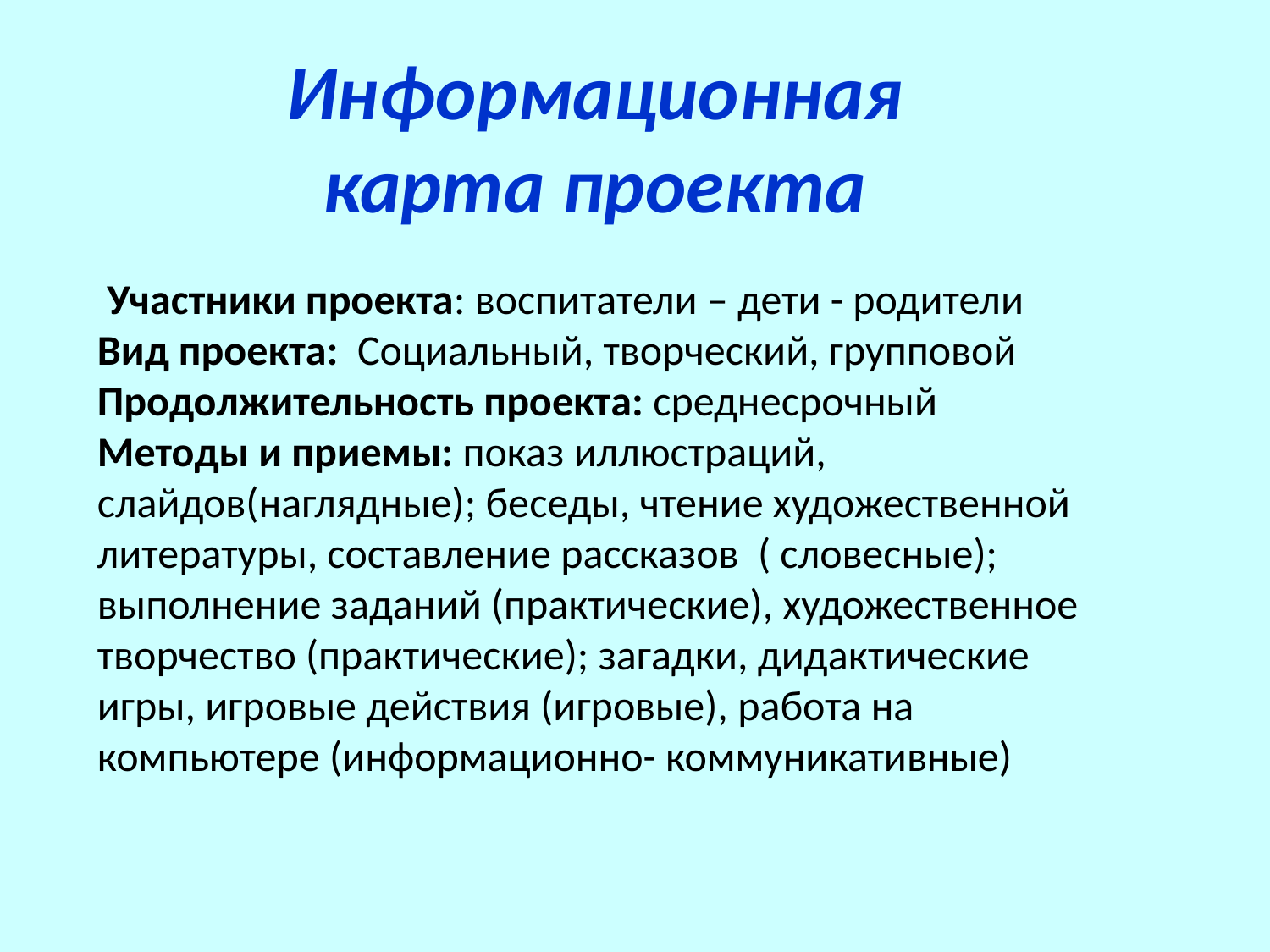

Информационная карта проекта

 Участники проекта: воспитатели – дети - родители
Вид проекта:  Социальный, творческий, групповой
Продолжительность проекта: среднесрочный
Методы и приемы: показ иллюстраций, слайдов(наглядные); беседы, чтение художественной литературы, составление рассказов  ( словесные); выполнение заданий (практические), художественное творчество (практические); загадки, дидактические игры, игровые действия (игровые), работа на компьютере (информационно- коммуникативные)